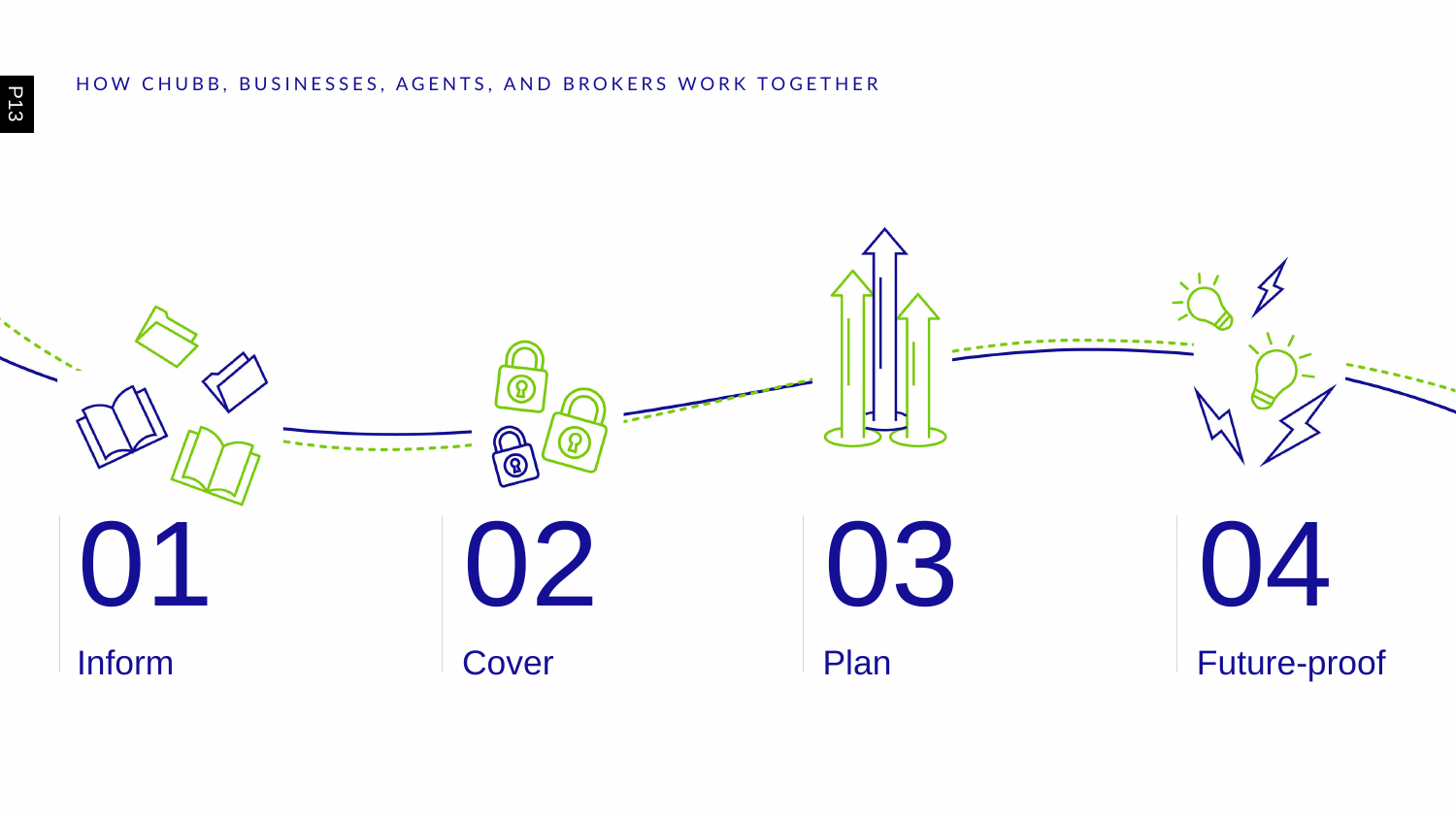

HOW CHUBB, BUSINESSES, AGENTS, AND BROKERS WORK TOGETHER
P13
01
02
03
04
Inform
Cover
Plan
Future-proof